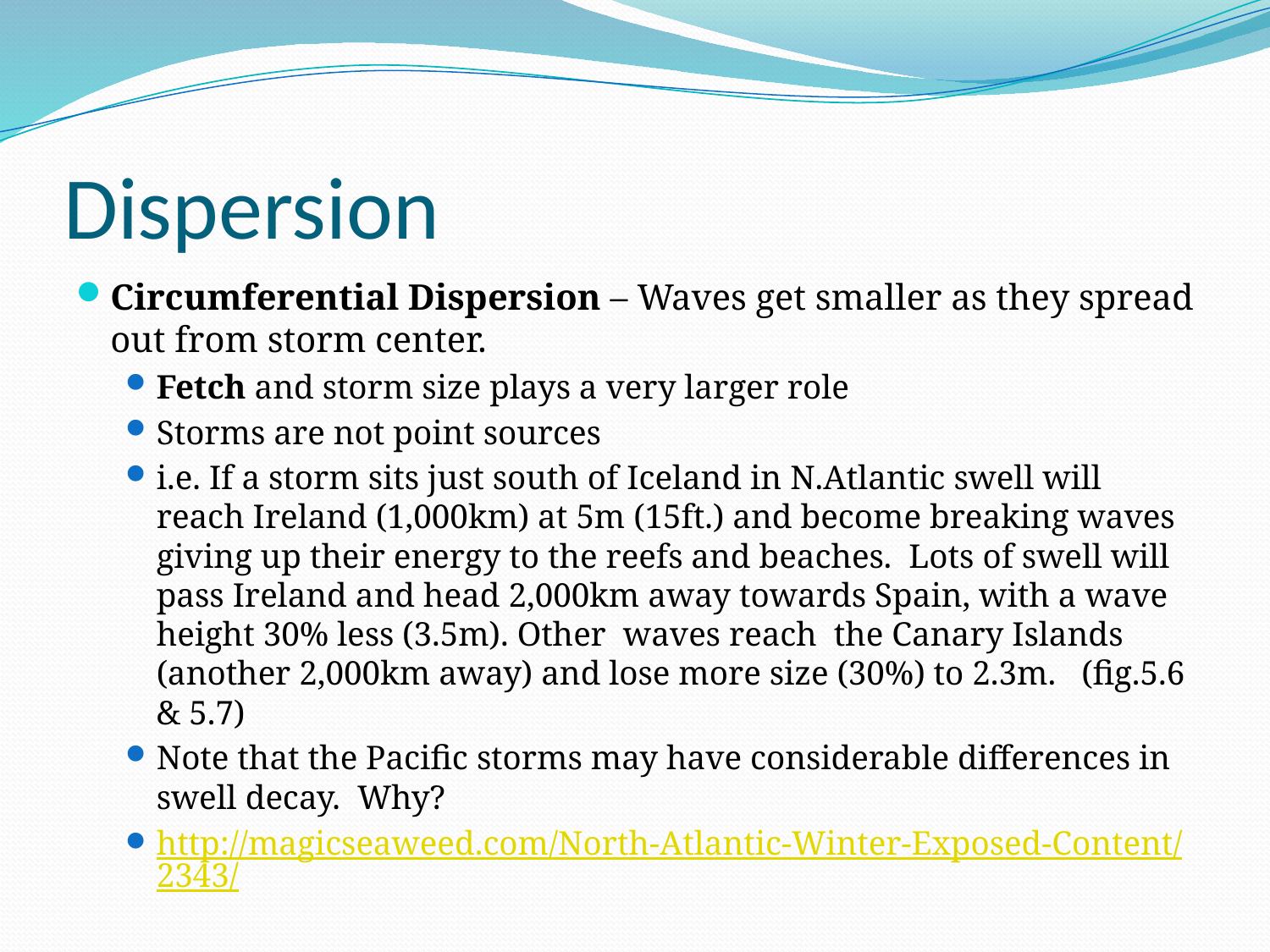

# Dispersion
Circumferential Dispersion – Waves get smaller as they spread out from storm center.
Fetch and storm size plays a very larger role
Storms are not point sources
i.e. If a storm sits just south of Iceland in N.Atlantic swell will reach Ireland (1,000km) at 5m (15ft.) and become breaking waves giving up their energy to the reefs and beaches.  Lots of swell will pass Ireland and head 2,000km away towards Spain, with a wave height 30% less (3.5m). Other  waves reach  the Canary Islands  (another 2,000km away) and lose more size (30%) to 2.3m.   (fig.5.6 & 5.7)
Note that the Pacific storms may have considerable differences in swell decay.  Why?
http://magicseaweed.com/North-Atlantic-Winter-Exposed-Content/2343/